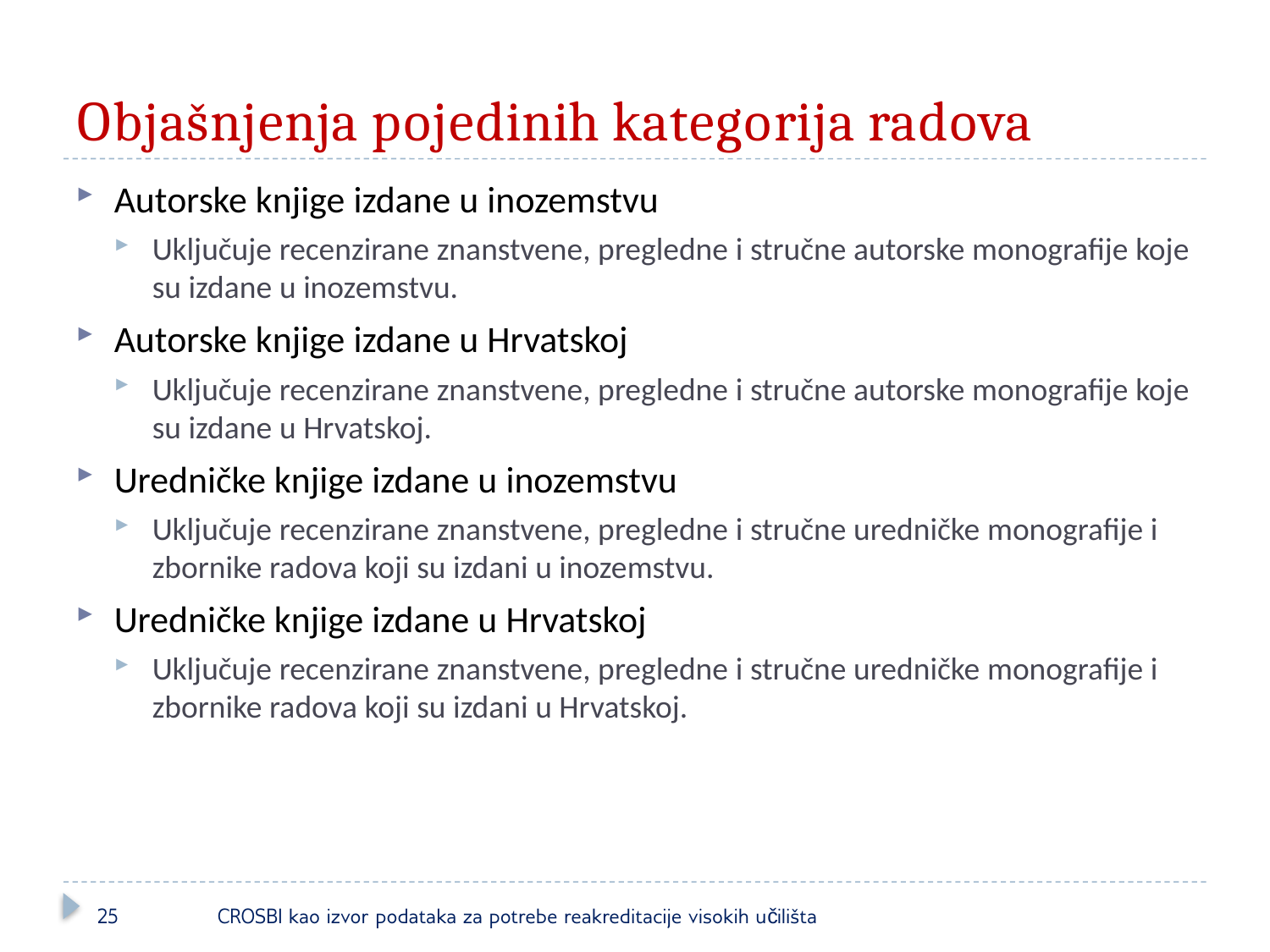

# Objašnjenja pojedinih kategorija radova
Autorske knjige izdane u inozemstvu
Uključuje recenzirane znanstvene, pregledne i stručne autorske monografije koje su izdane u inozemstvu.
Autorske knjige izdane u Hrvatskoj
Uključuje recenzirane znanstvene, pregledne i stručne autorske monografije koje su izdane u Hrvatskoj.
Uredničke knjige izdane u inozemstvu
Uključuje recenzirane znanstvene, pregledne i stručne uredničke monografije i zbornike radova koji su izdani u inozemstvu.
Uredničke knjige izdane u Hrvatskoj
Uključuje recenzirane znanstvene, pregledne i stručne uredničke monografije i zbornike radova koji su izdani u Hrvatskoj.

25
CROSBI kao izvor podataka za potrebe reakreditacije visokih učilišta